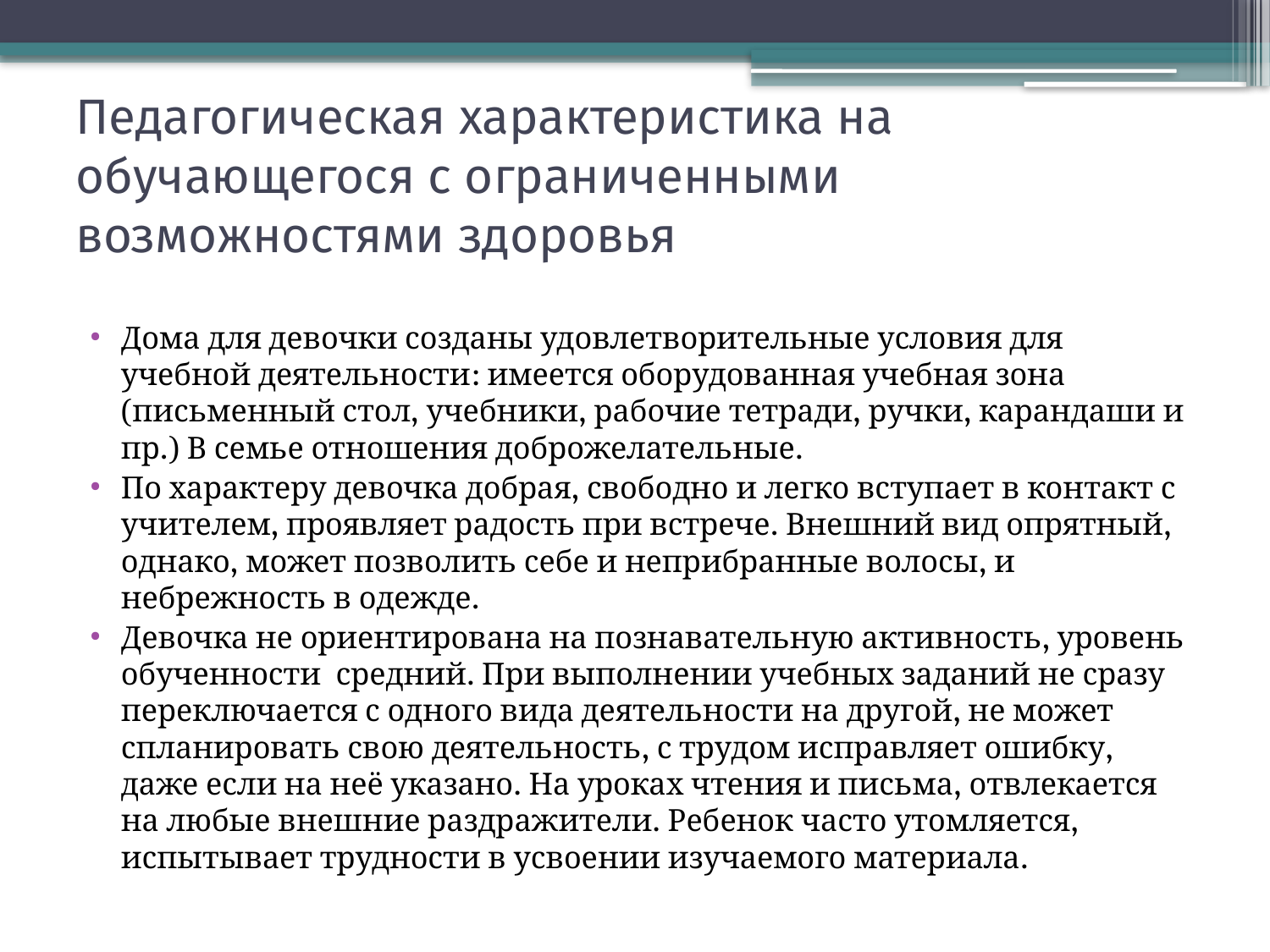

# Педагогическая характеристика на обучающегося с ограниченными возможностями здоровья
Дома для девочки созданы удовлетворительные условия для учебной деятельности: имеется оборудованная учебная зона (письменный стол, учебники, рабочие тетради, ручки, карандаши и пр.) В семье отношения доброжелательные.
По характеру девочка добрая, свободно и легко вступает в контакт с учителем, проявляет радость при встрече. Внешний вид опрятный, однако, может позволить себе и неприбранные волосы, и небрежность в одежде.
Девочка не ориентирована на познавательную активность, уровень обученности  средний. При выполнении учебных заданий не сразу переключается с одного вида деятельности на другой, не может спланировать свою деятельность, с трудом исправляет ошибку, даже если на неё указано. На уроках чтения и письма, отвлекается на любые внешние раздражители. Ребенок часто утомляется, испытывает трудности в усвоении изучаемого материала.